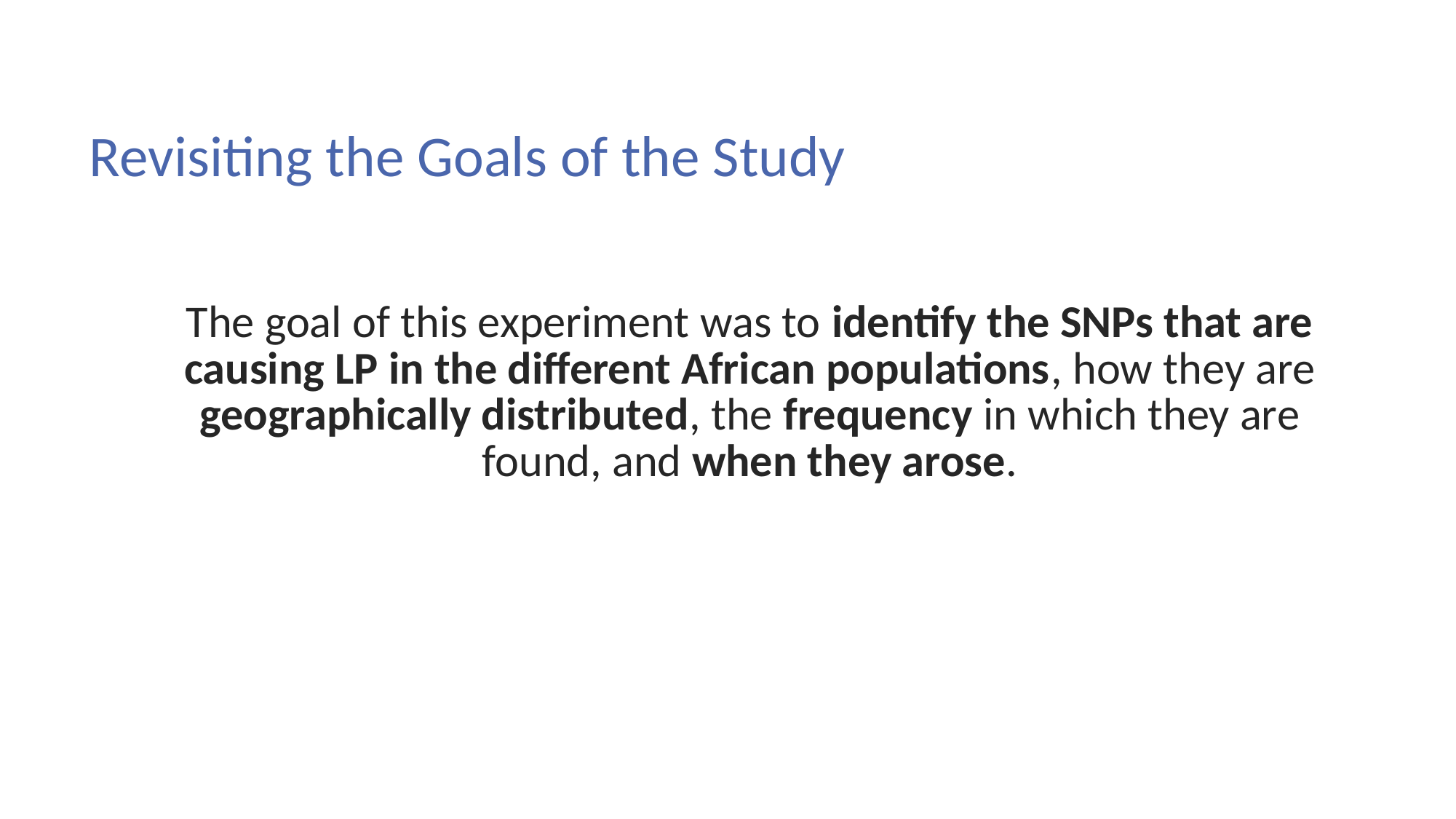

# Revisiting the Goals of the Study

The goal of this experiment was to identify the SNPs that are causing LP in the different African populations, how they are geographically distributed, the frequency in which they are found, and when they arose.